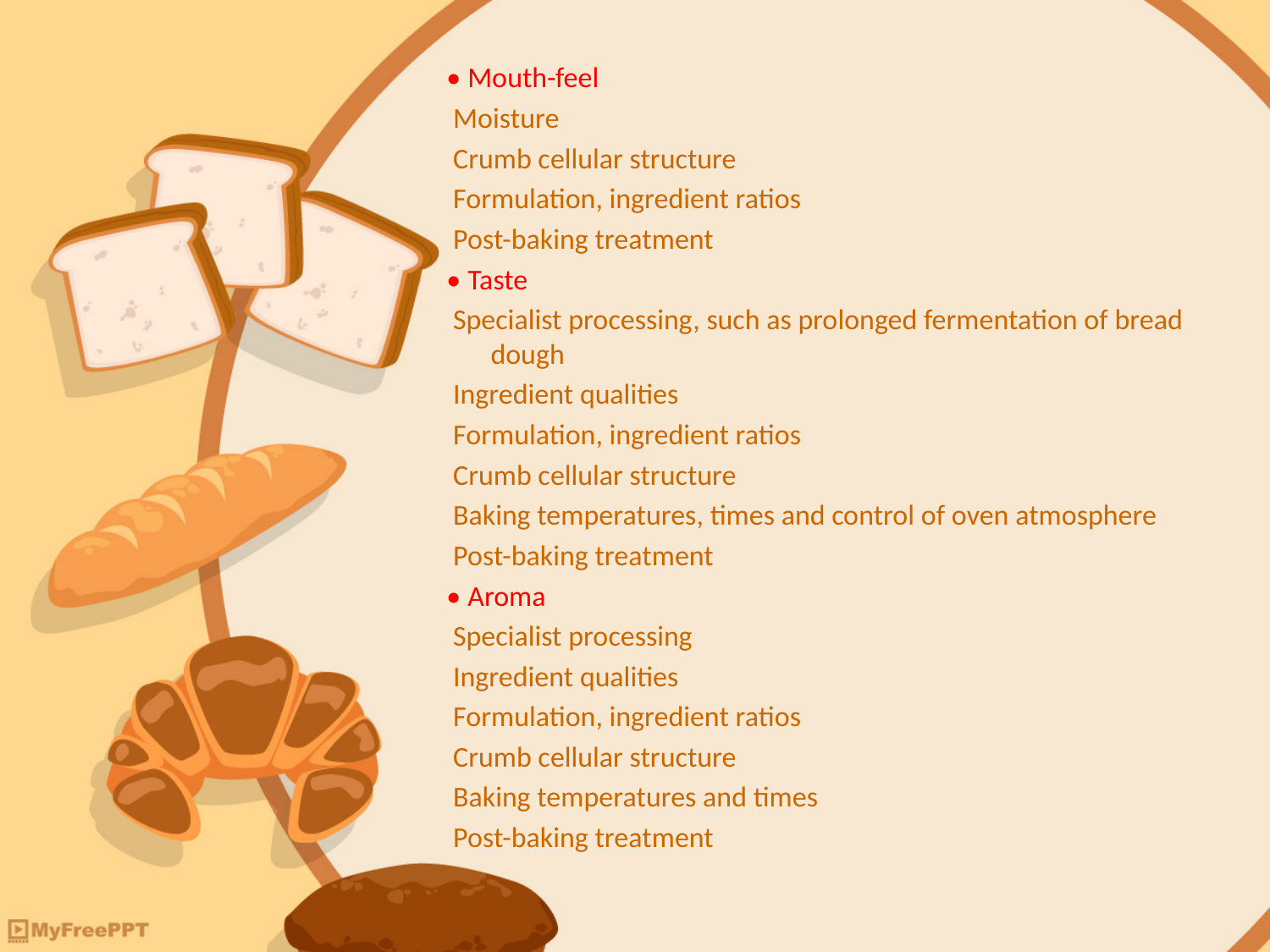

• Mouth-feel
 Moisture
 Crumb cellular structure
 Formulation, ingredient ratios
 Post-baking treatment
• Taste
 Specialist processing, such as prolonged fermentation of bread dough
 Ingredient qualities
 Formulation, ingredient ratios
 Crumb cellular structure
 Baking temperatures, times and control of oven atmosphere
 Post-baking treatment
• Aroma
 Specialist processing
 Ingredient qualities
 Formulation, ingredient ratios
 Crumb cellular structure
 Baking temperatures and times
 Post-baking treatment